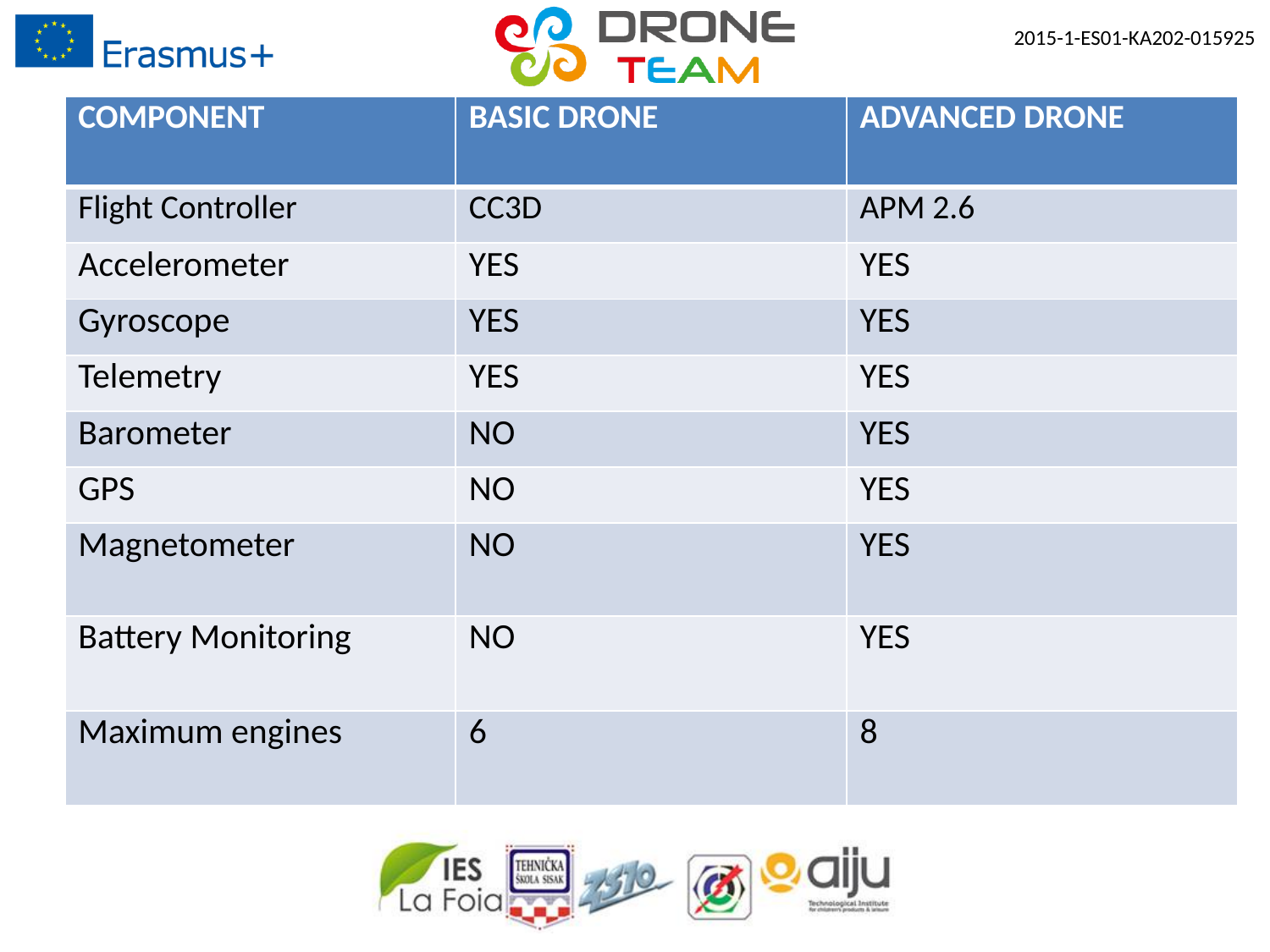

| COMPONENT | BASIC DRONE | ADVANCED DRONE |
| --- | --- | --- |
| Flight Controller | CC3D | APM 2.6 |
| Accelerometer | YES | YES |
| Gyroscope | YES | YES |
| Telemetry | YES | YES |
| Barometer | NO | YES |
| GPS | NO | YES |
| Magnetometer | NO | YES |
| Battery Monitoring | NO | YES |
| Maximum engines | 6 | 8 |